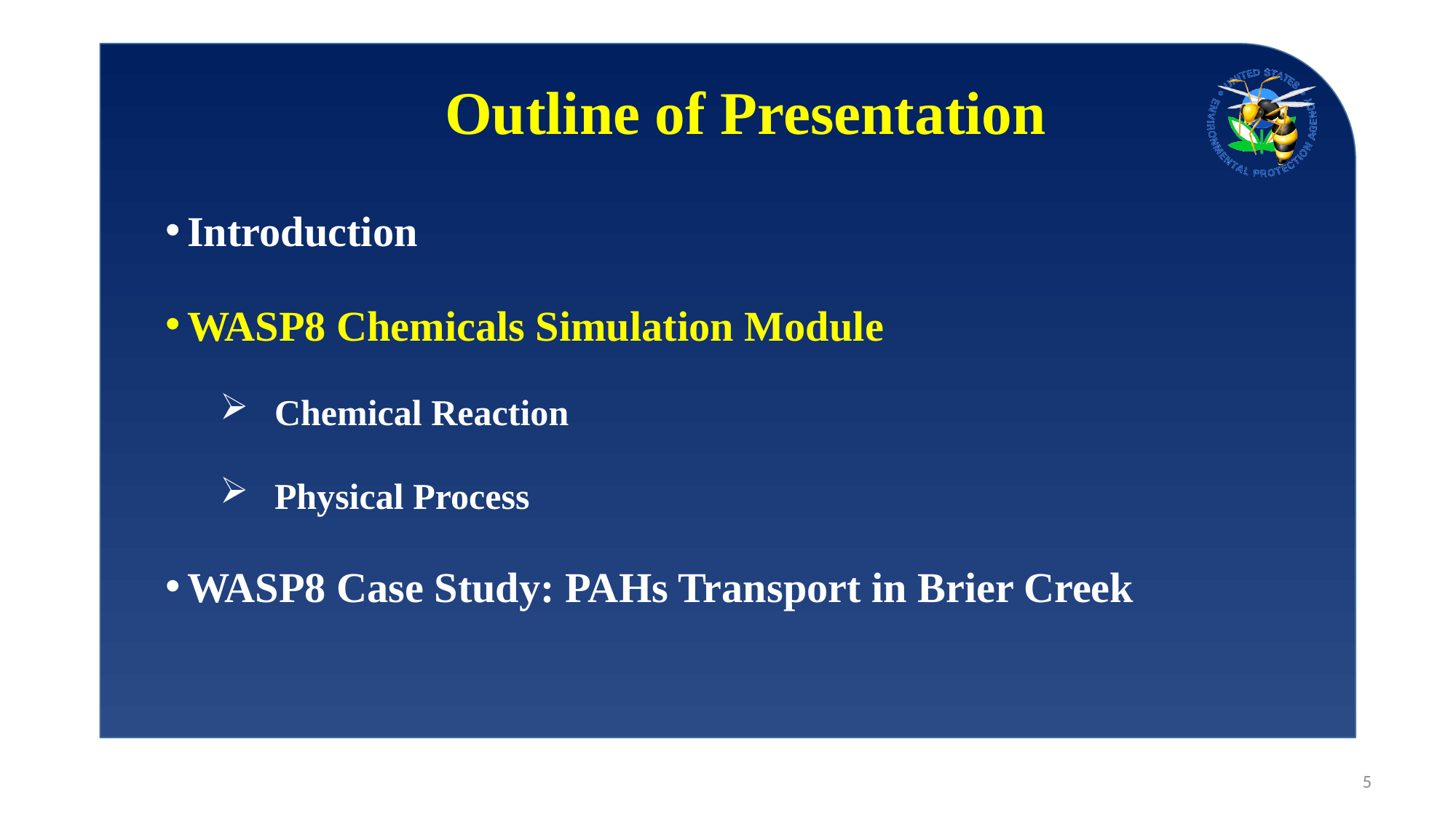

Outline of Presentation
Introduction
WASP8 Chemicals Simulation Module
Chemical Reaction
Physical Process
WASP8 Case Study: PAHs Transport in Brier Creek

5